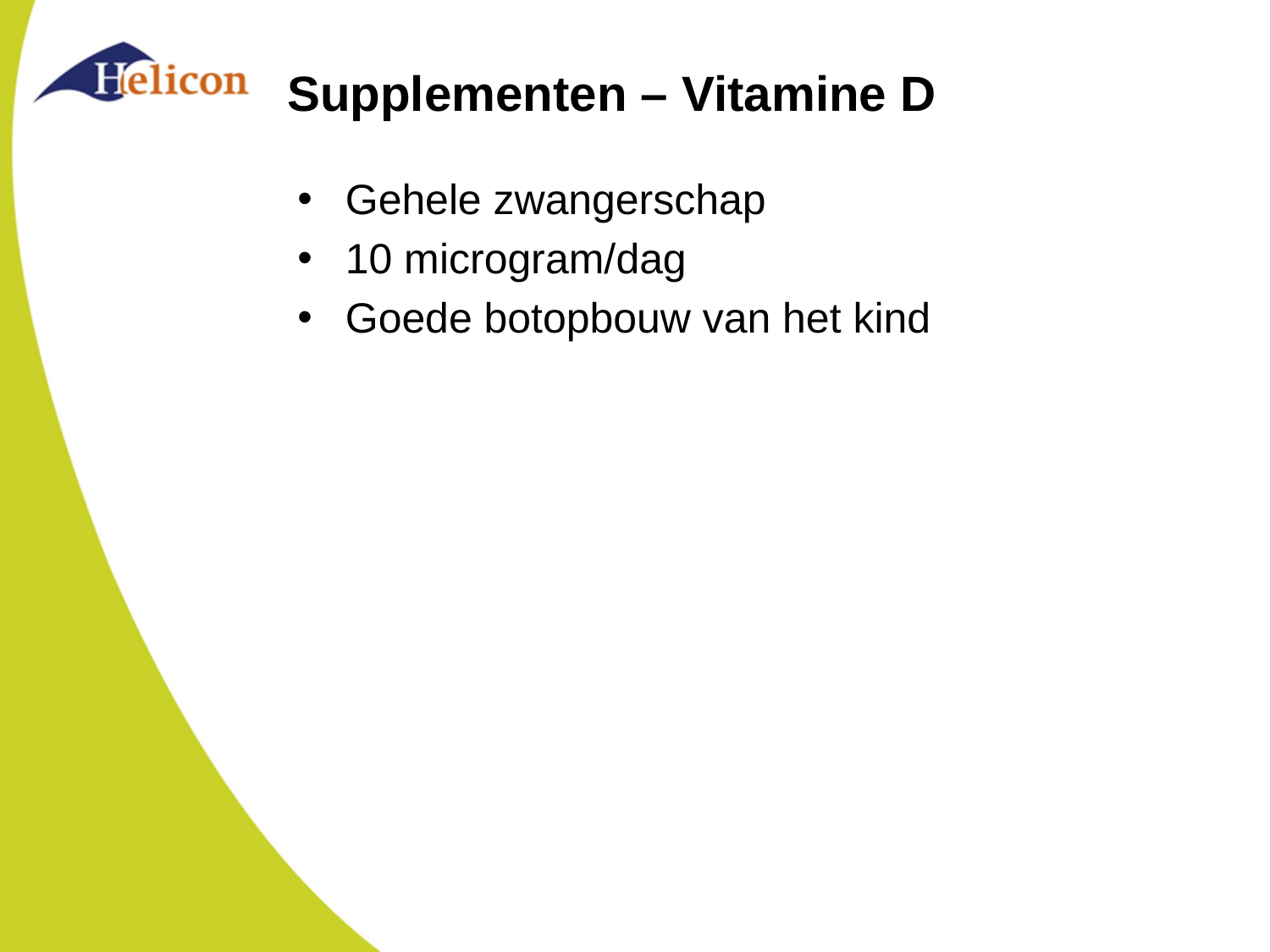

# Supplementen – Vitamine D
Gehele zwangerschap
10 microgram/dag
Goede botopbouw van het kind